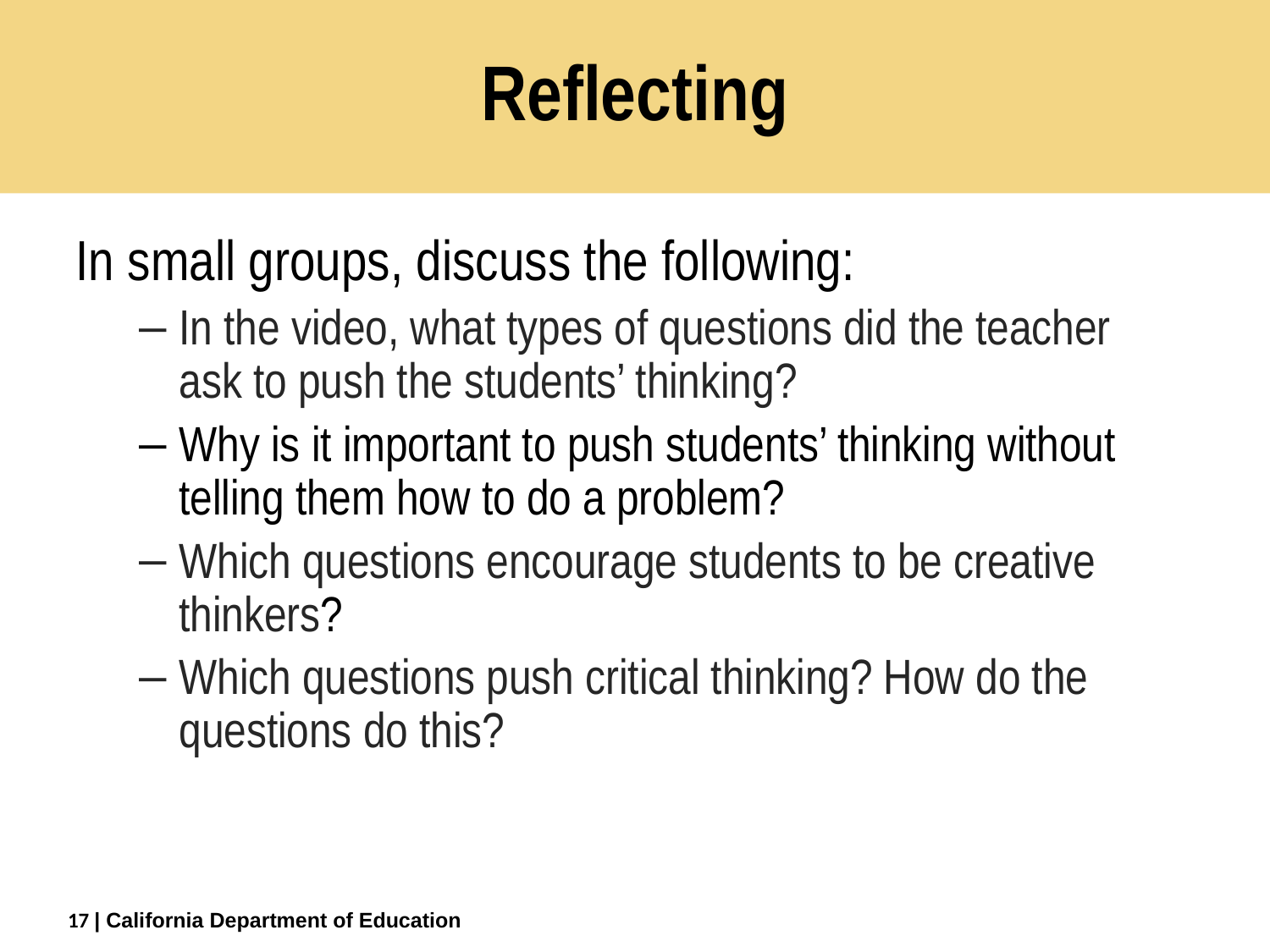

# Reflecting
In small groups, discuss the following:
In the video, what types of questions did the teacher ask to push the students’ thinking?
Why is it important to push students’ thinking without telling them how to do a problem?
Which questions encourage students to be creative thinkers?
Which questions push critical thinking? How do the questions do this?
17
| California Department of Education